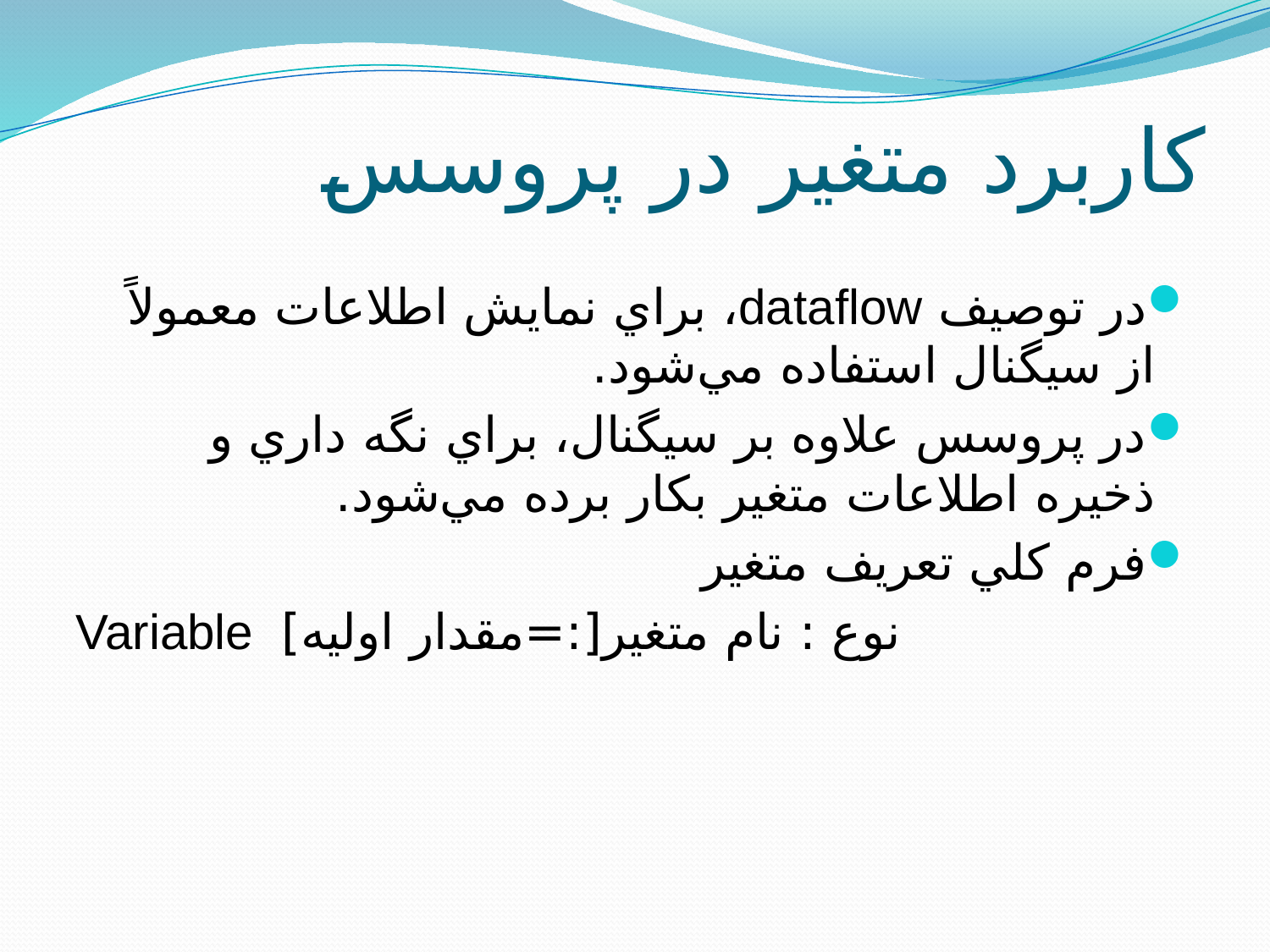

# کاربرد متغير در پروسس
در توصيف dataflow، براي نمايش اطلاعات معمولاً از سيگنال استفاده مي‌شود.
در پروسس علاوه بر سيگنال، براي نگه داري و ذخيره اطلاعات متغير بکار برده مي‌شود.
فرم کلي تعريف متغير
Variable  نوع : نام متغير[:=مقدار اوليه]